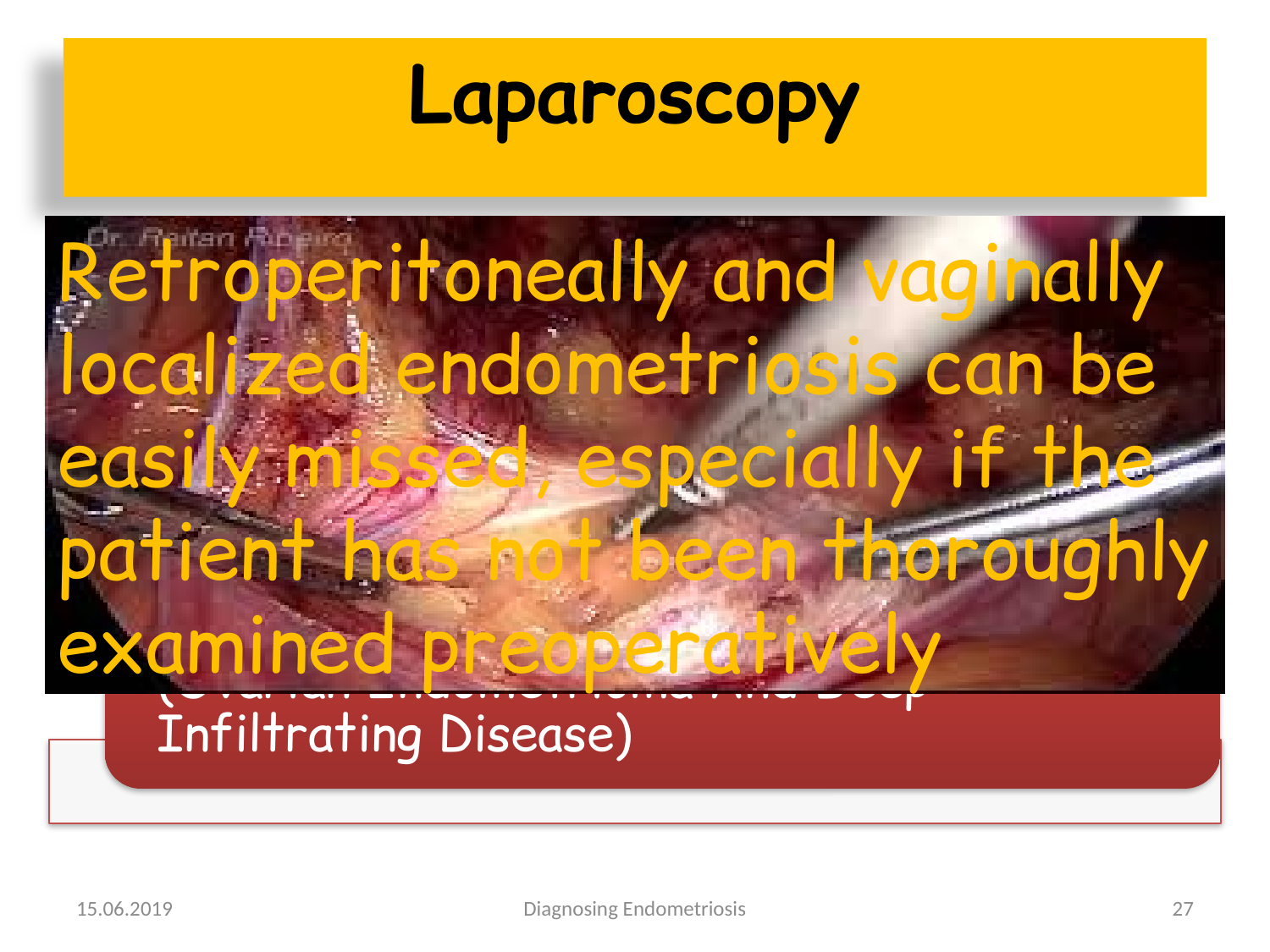

Laparoscopy
Retroperitoneally and vaginally localized endometriosis can be easily missed, especially if the patient has not been thoroughly examined preoperatively
The Woman’s Wish To Have A Definitive Diagnosis
 Infertility
Symptoms And Signs Of Advanced Disease (Ovarian Endometrioma And Deep Infiltrating Disease)
15.06.2019
Diagnosing Endometriosis
27